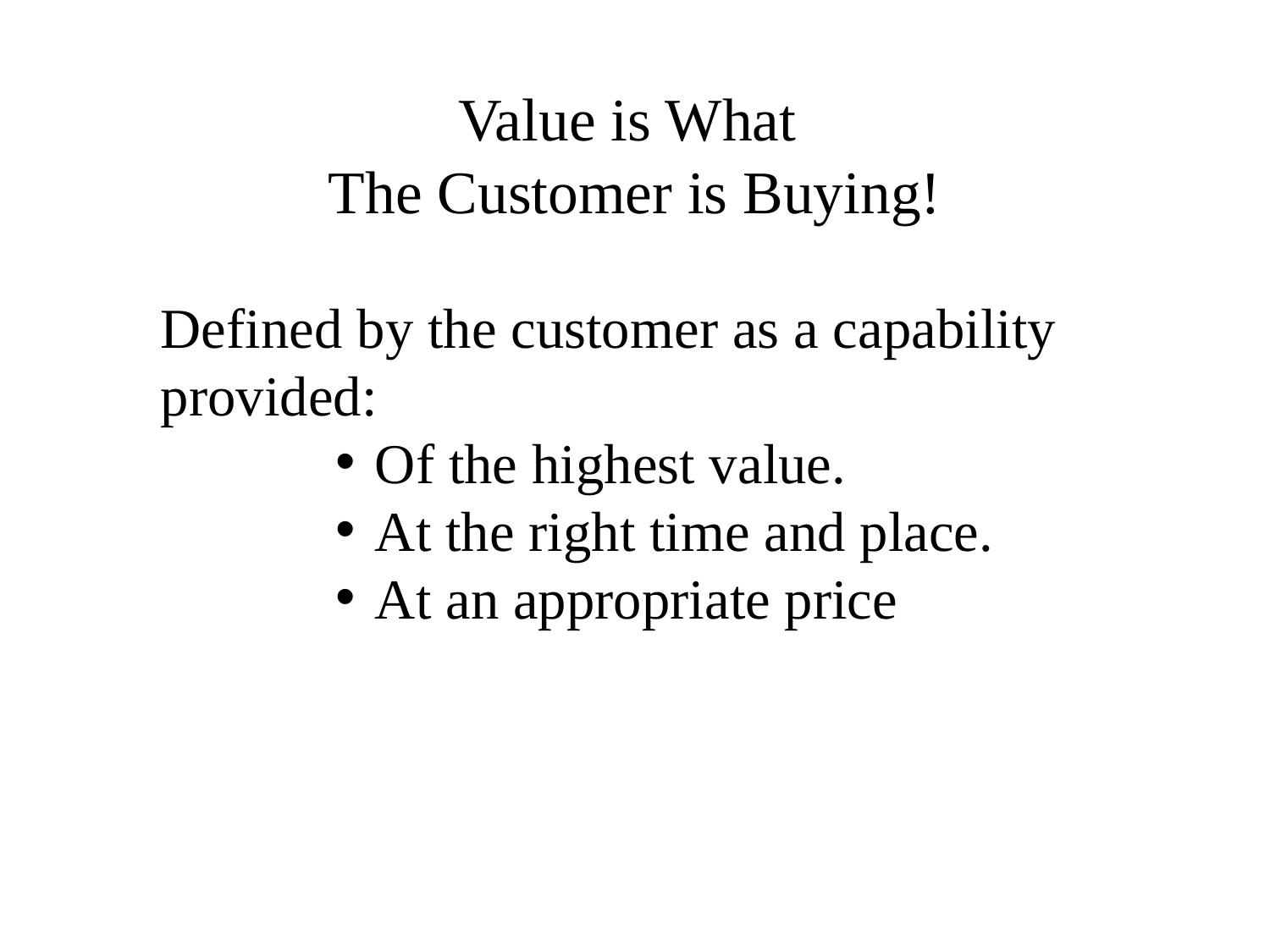

# Value is What The Customer is Buying!
Defined by the customer as a capability provided:
Of the highest value.
At the right time and place.
At an appropriate price